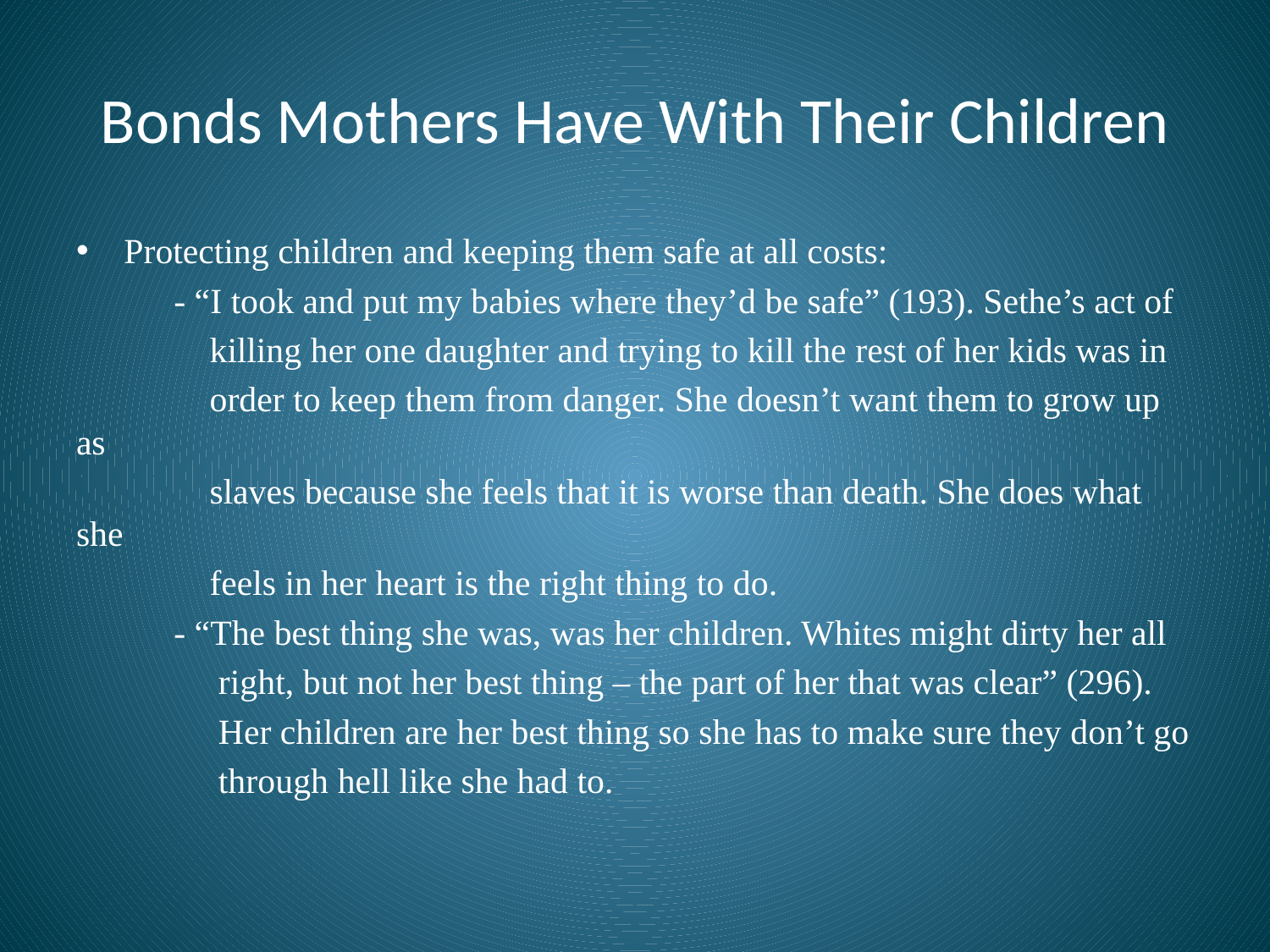

# Bonds Mothers Have With Their Children
Protecting children and keeping them safe at all costs:
           - “I took and put my babies where they’d be safe” (193). Sethe’s act of
               killing her one daughter and trying to kill the rest of her kids was in
               order to keep them from danger. She doesn’t want them to grow up as
               slaves because she feels that it is worse than death. She does what she
               feels in her heart is the right thing to do.
           - “The best thing she was, was her children. Whites might dirty her all
                right, but not her best thing – the part of her that was clear” (296).
                Her children are her best thing so she has to make sure they don’t go
                through hell like she had to.